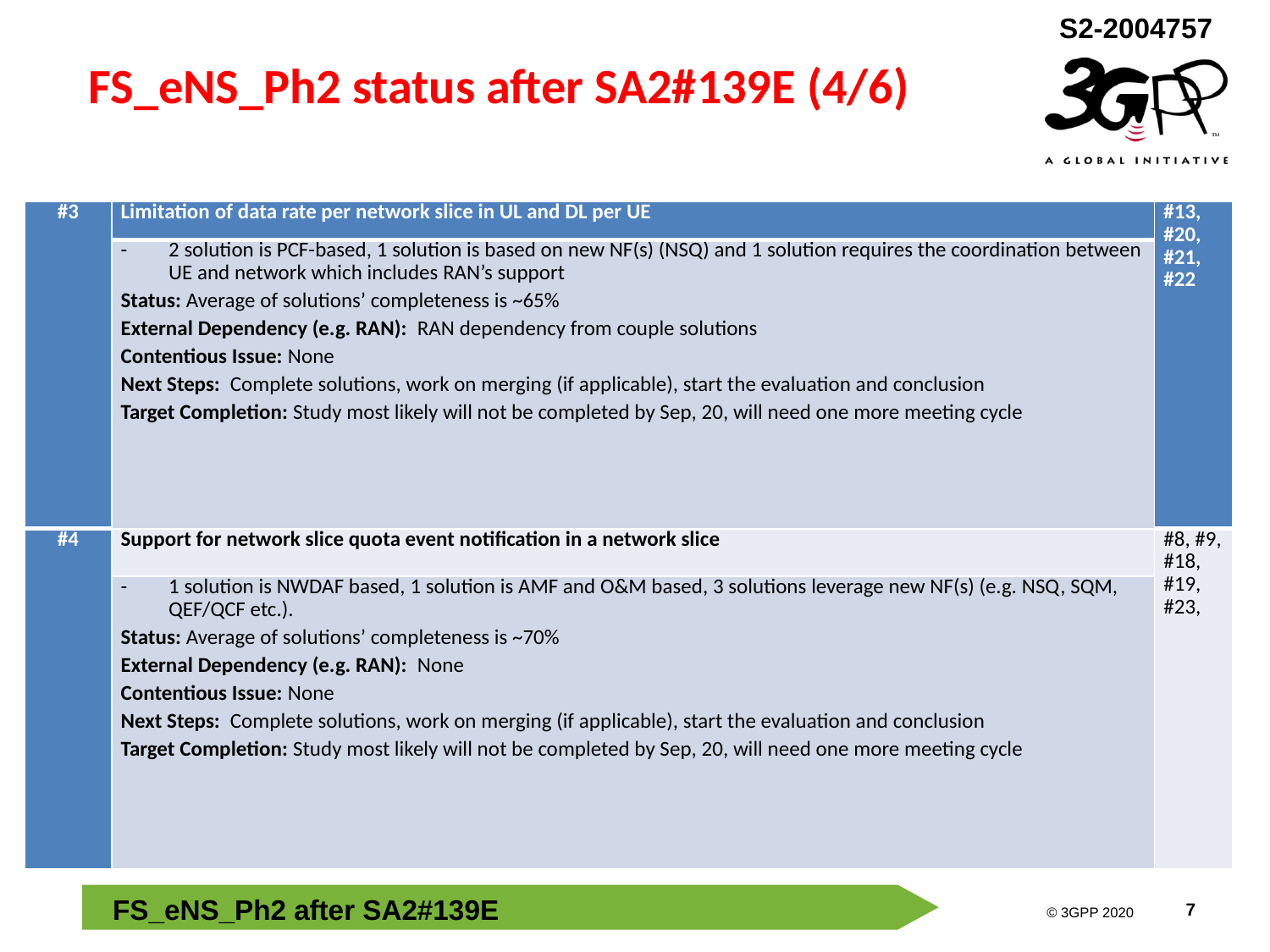

# FS_eNS_Ph2 status after SA2#139E (4/6)
| #3 | Limitation of data rate per network slice in UL and DL per UE | #13, #20, #21, #22 |
| --- | --- | --- |
|  | 2 solution is PCF-based, 1 solution is based on new NF(s) (NSQ) and 1 solution requires the coordination between UE and network which includes RAN’s support Status: Average of solutions’ completeness is ~65% External Dependency (e.g. RAN): RAN dependency from couple solutions Contentious Issue: None Next Steps: Complete solutions, work on merging (if applicable), start the evaluation and conclusion Target Completion: Study most likely will not be completed by Sep, 20, will need one more meeting cycle |  |
| #4 | Support for network slice quota event notification in a network slice | #8, #9, #18, #19, #23, |
|  | 1 solution is NWDAF based, 1 solution is AMF and O&M based, 3 solutions leverage new NF(s) (e.g. NSQ, SQM, QEF/QCF etc.). Status: Average of solutions’ completeness is ~70% External Dependency (e.g. RAN): None Contentious Issue: None Next Steps: Complete solutions, work on merging (if applicable), start the evaluation and conclusion Target Completion: Study most likely will not be completed by Sep, 20, will need one more meeting cycle |  |